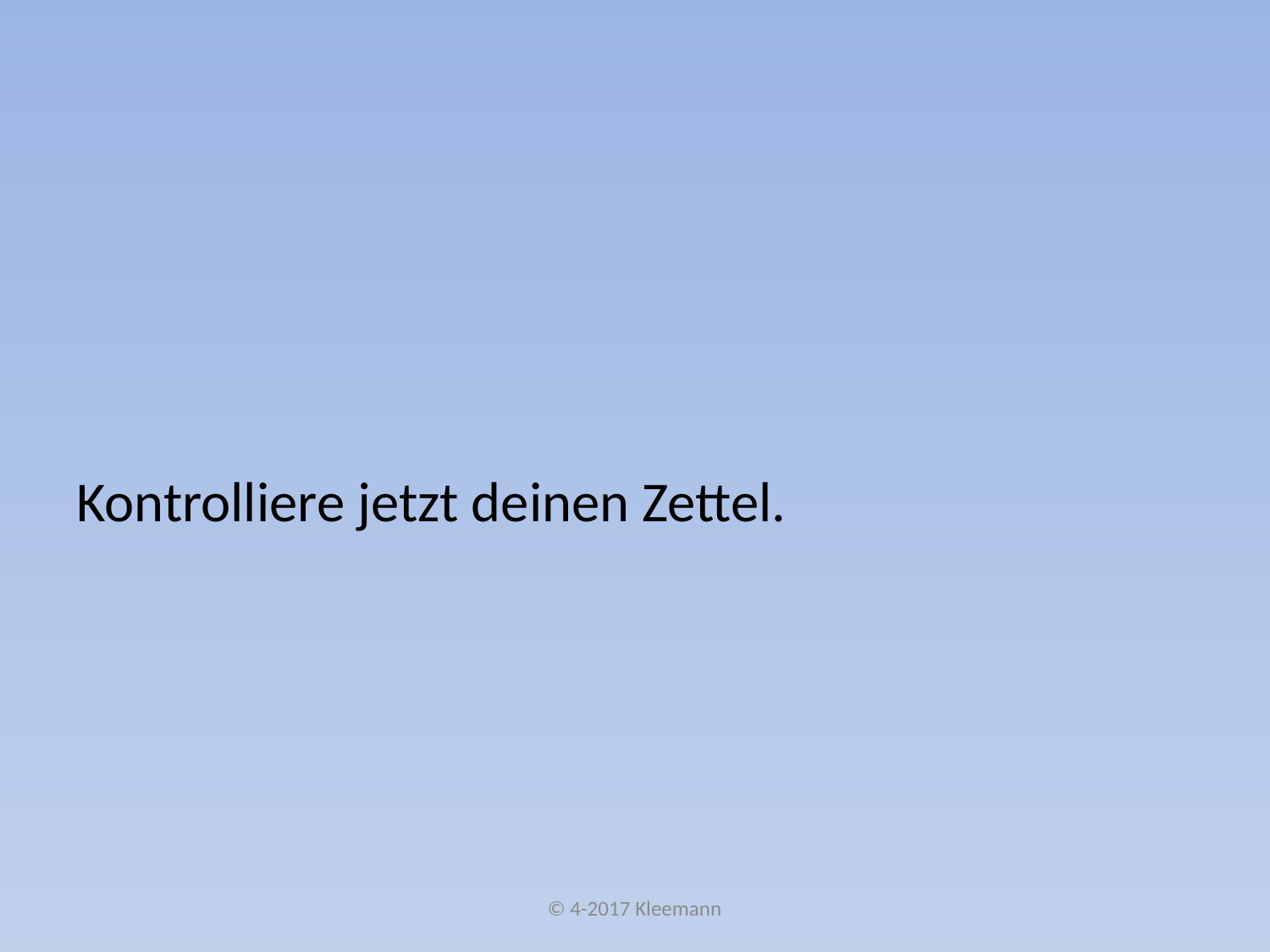

#

Kontrolliere jetzt deinen Zettel.

© 4-2017 Kleemann